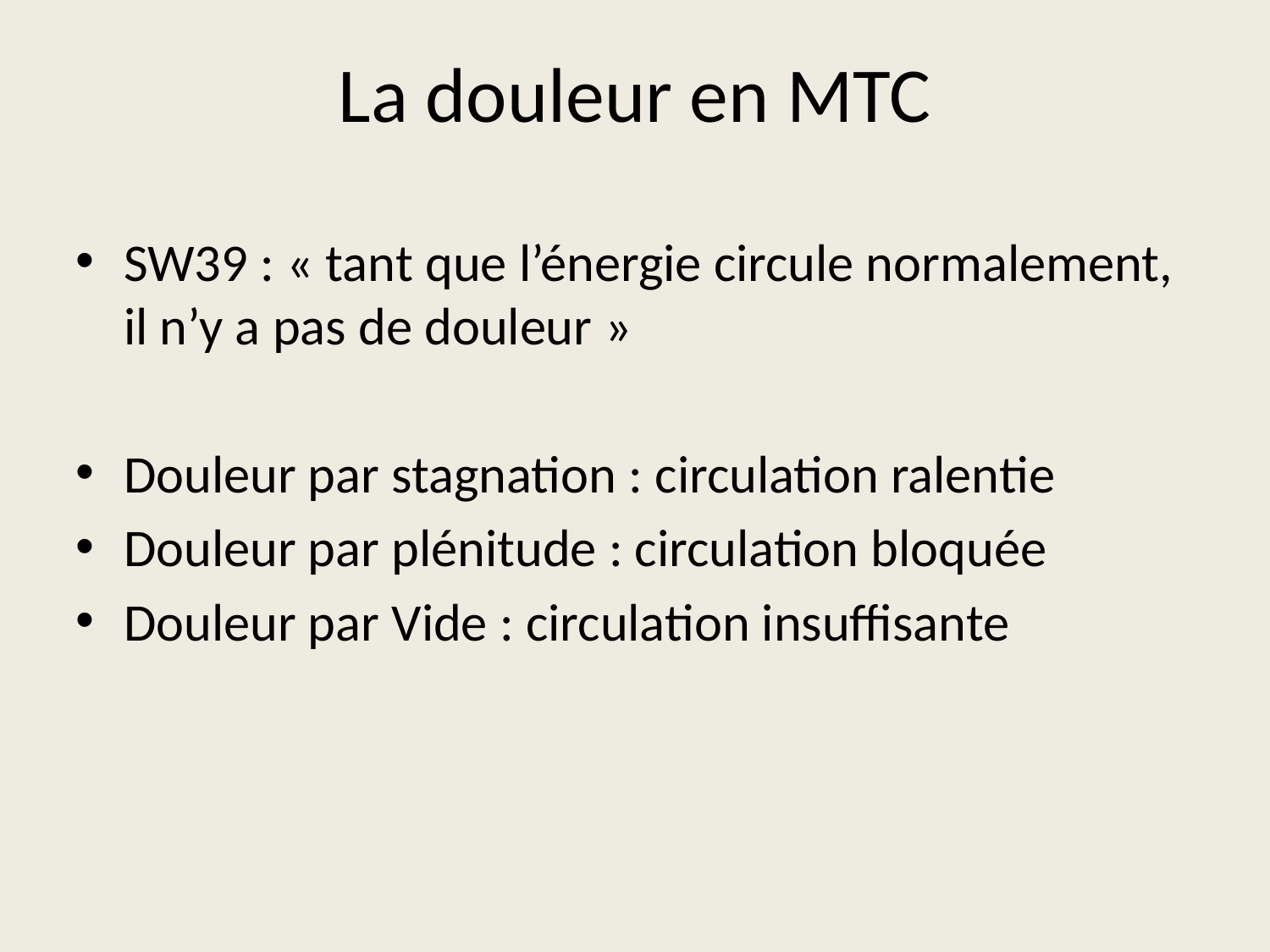

# La douleur en MTC
SW39 : « tant que l’énergie circule normalement, il n’y a pas de douleur »

Douleur par stagnation : circulation ralentie
Douleur par plénitude : circulation bloquée
Douleur par Vide : circulation insuffisante